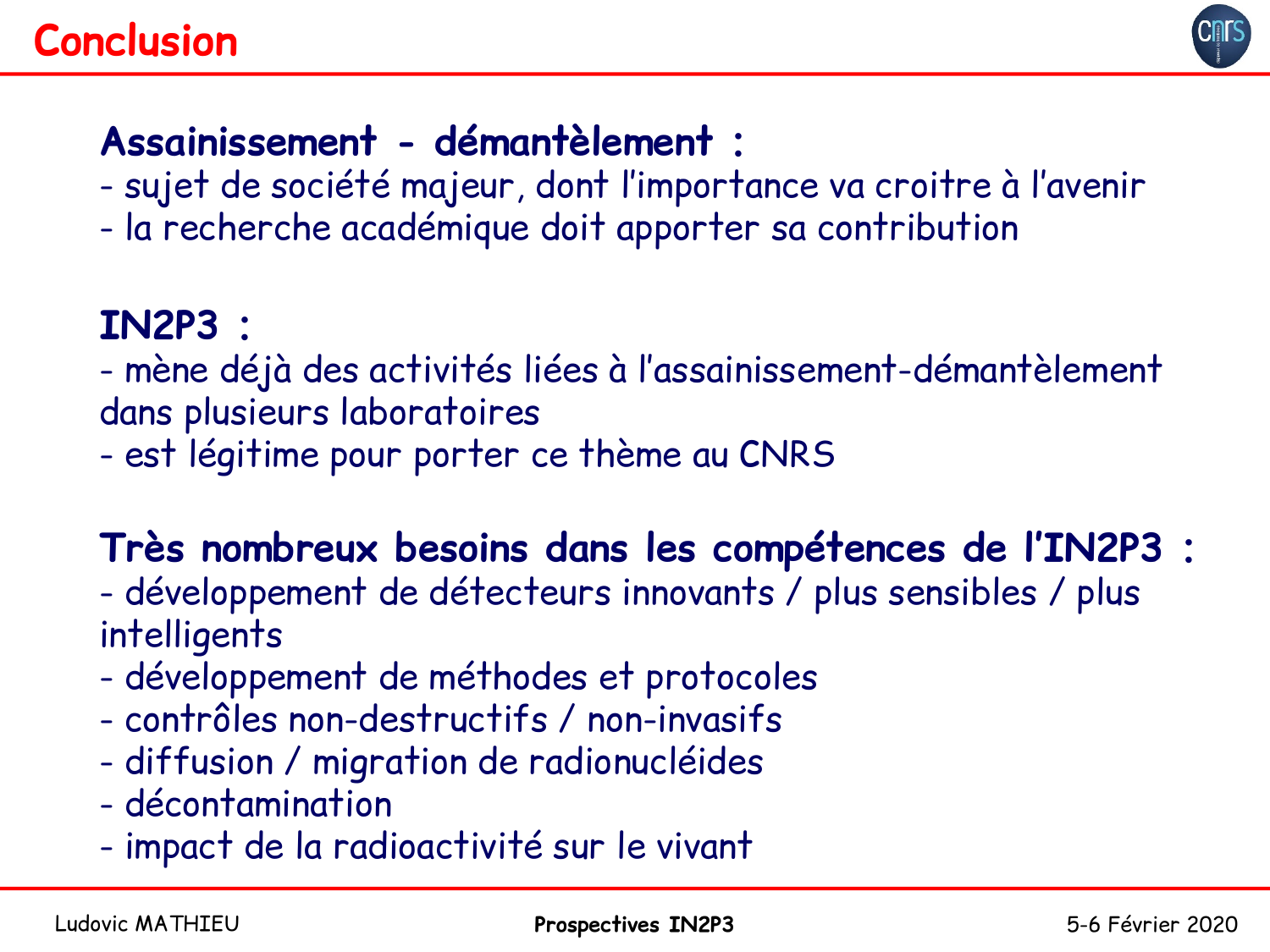

Conclusion
Assainissement - démantèlement :
- sujet de société majeur, dont l’importance va croitre à l’avenir
- la recherche académique doit apporter sa contribution
IN2P3 :
- mène déjà des activités liées à l’assainissement-démantèlement dans plusieurs laboratoires
- est légitime pour porter ce thème au CNRS
Très nombreux besoins dans les compétences de l’IN2P3 :
- développement de détecteurs innovants / plus sensibles / plus intelligents
- développement de méthodes et protocoles
- contrôles non-destructifs / non-invasifs
- diffusion / migration de radionucléides
- décontamination
- impact de la radioactivité sur le vivant